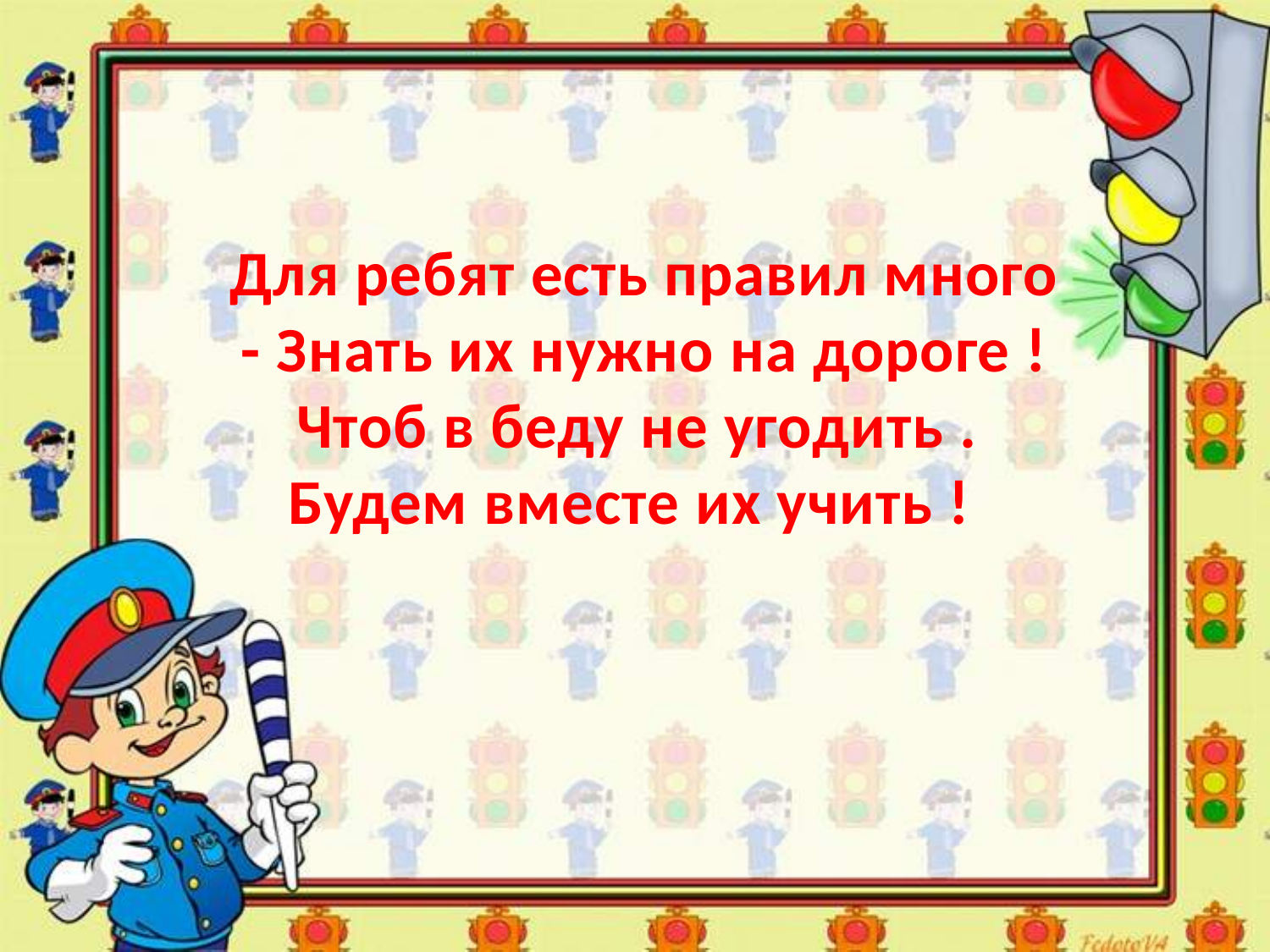

Для ребят есть правил много - Знать их нужно на дороге ! Чтоб в беду не угодить .
Будем вместе их учить !